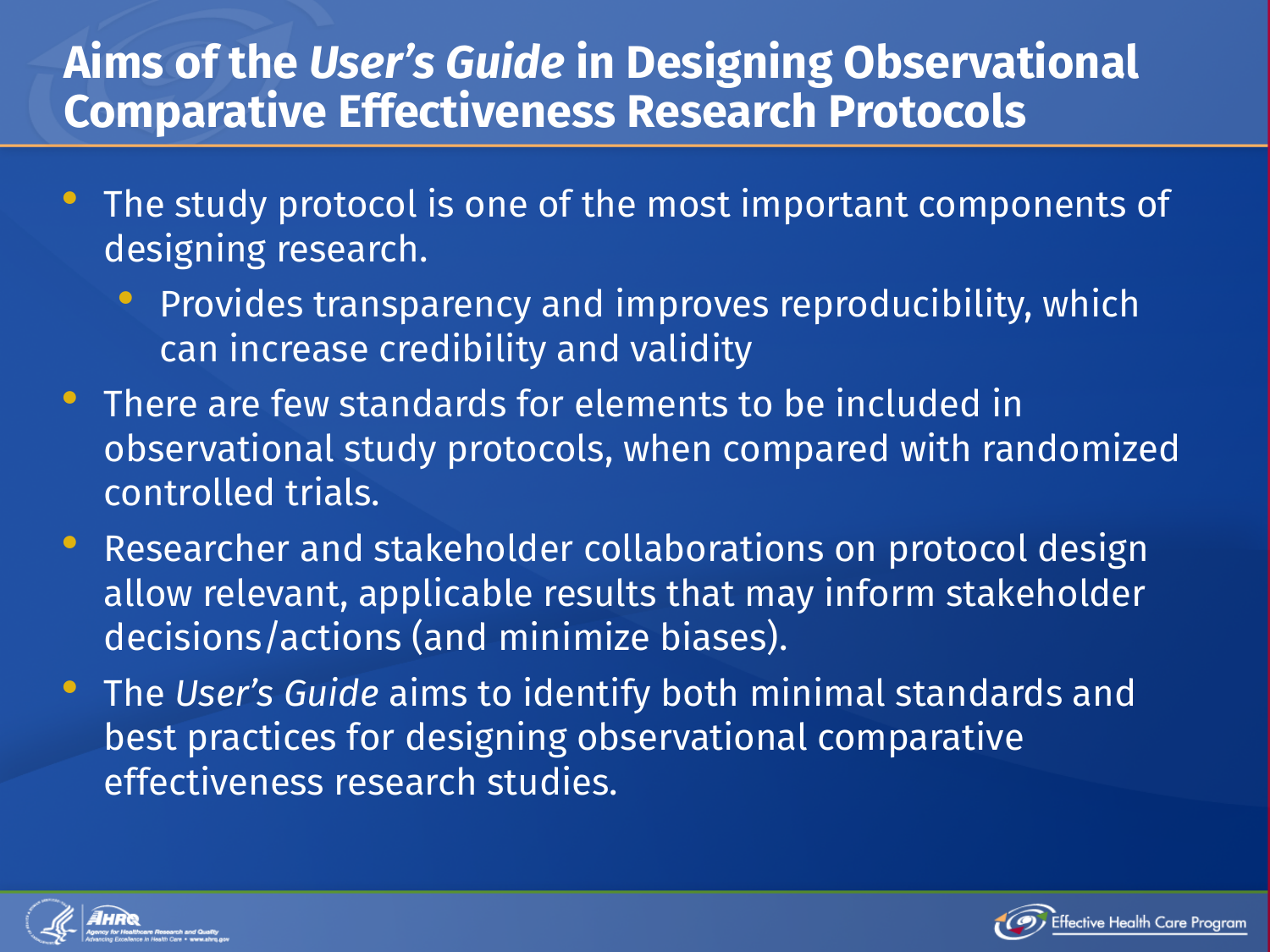

# Aims of the User’s Guide in Designing Observational Comparative Effectiveness Research Protocols
The study protocol is one of the most important components of designing research.
Provides transparency and improves reproducibility, which can increase credibility and validity
There are few standards for elements to be included in observational study protocols, when compared with randomized controlled trials.
Researcher and stakeholder collaborations on protocol design allow relevant, applicable results that may inform stakeholder decisions/actions (and minimize biases).
The User’s Guide aims to identify both minimal standards and best practices for designing observational comparative effectiveness research studies.